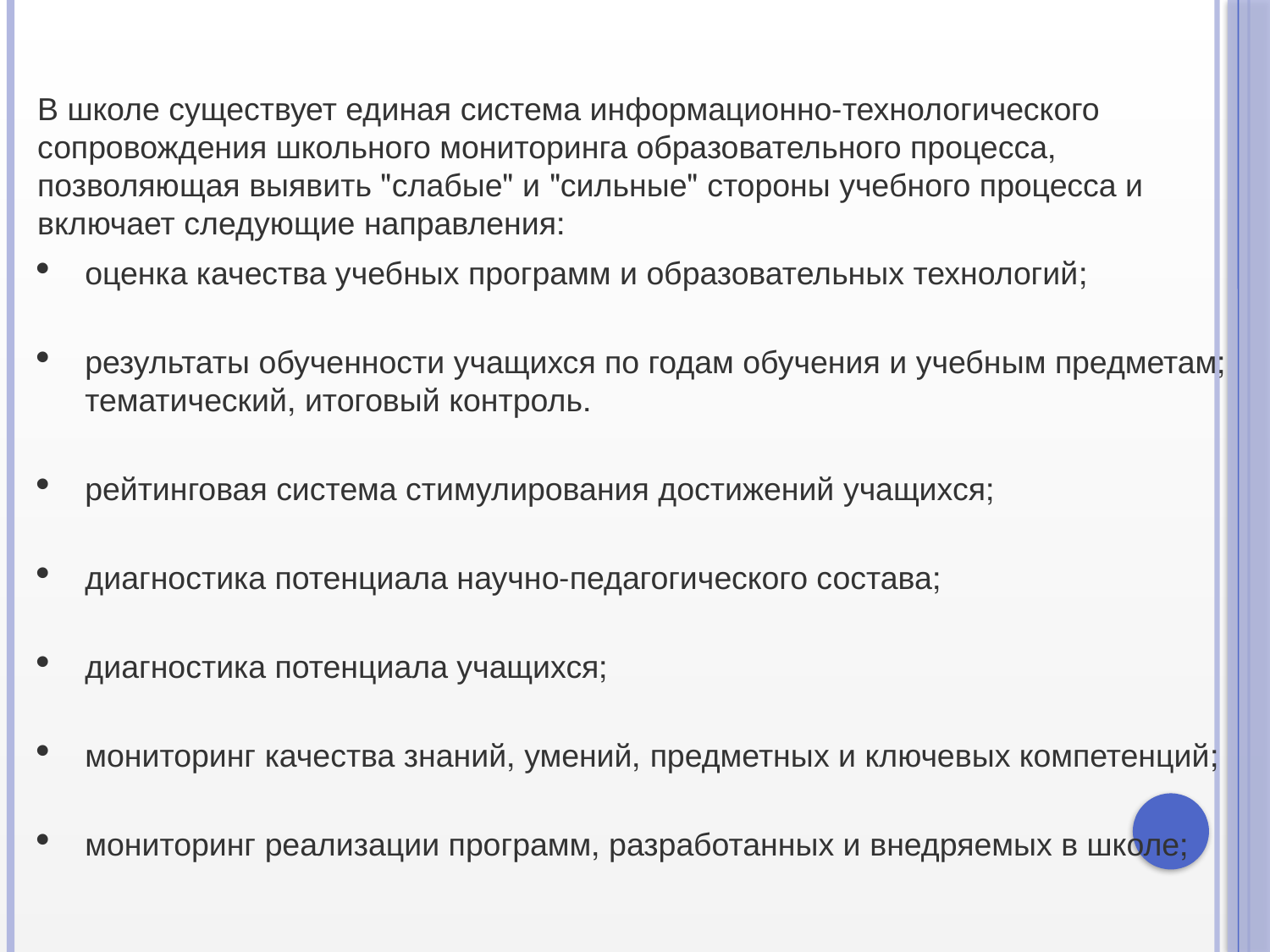

В школе существует единая система информационно-технологического сопровождения школьного мониторинга образовательного процесса, позволяющая выявить "слабые" и "сильные" стороны учебного процесса и включает следующие направления:
оценка качества учебных программ и образовательных технологий;

результаты обученности учащихся по годам обучения и учебным предметам; тематический, итоговый контроль.

рейтинговая система стимулирования достижений учащихся;

диагностика потенциала научно-педагогического состава;

диагностика потенциала учащихся;

мониторинг качества знаний, умений, предметных и ключевых компетенций;

мониторинг реализации программ, разработанных и внедряемых в школе;